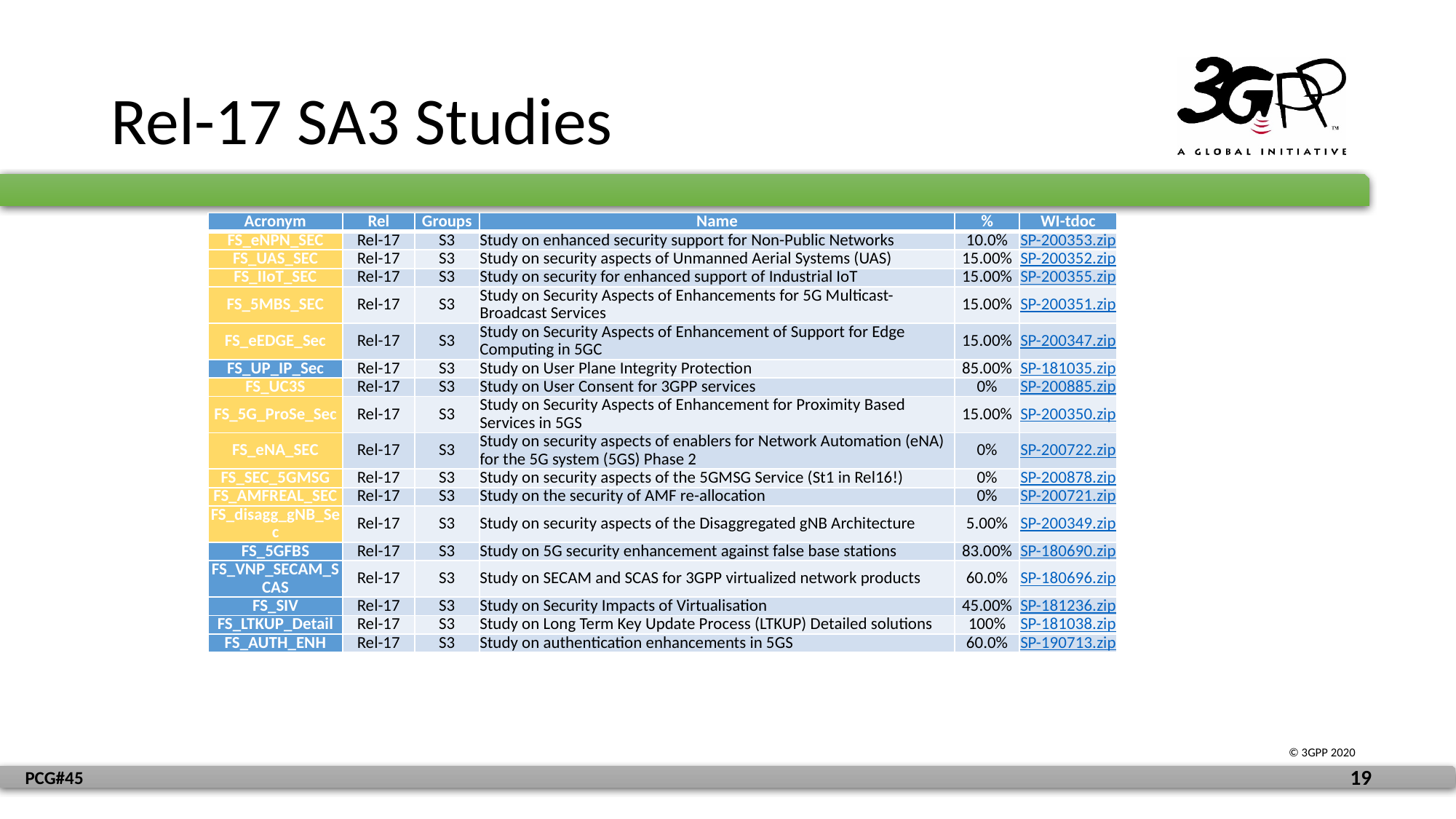

# Rel-17 SA3 Studies
| Acronym | Rel | Groups | Name | % | WI-tdoc |
| --- | --- | --- | --- | --- | --- |
| FS\_eNPN\_SEC | Rel-17 | S3 | Study on enhanced security support for Non-Public Networks | 10.0% | SP-200353.zip |
| FS\_UAS\_SEC | Rel-17 | S3 | Study on security aspects of Unmanned Aerial Systems (UAS) | 15.00% | SP-200352.zip |
| FS\_IIoT\_SEC | Rel-17 | S3 | Study on security for enhanced support of Industrial IoT | 15.00% | SP-200355.zip |
| FS\_5MBS\_SEC | Rel-17 | S3 | Study on Security Aspects of Enhancements for 5G Multicast-Broadcast Services | 15.00% | SP-200351.zip |
| FS\_eEDGE\_Sec | Rel-17 | S3 | Study on Security Aspects of Enhancement of Support for Edge Computing in 5GC | 15.00% | SP-200347.zip |
| FS\_UP\_IP\_Sec | Rel-17 | S3 | Study on User Plane Integrity Protection | 85.00% | SP-181035.zip |
| FS\_UC3S | Rel-17 | S3 | Study on User Consent for 3GPP services | 0% | SP-200885.zip |
| FS\_5G\_ProSe\_Sec | Rel-17 | S3 | Study on Security Aspects of Enhancement for Proximity Based Services in 5GS | 15.00% | SP-200350.zip |
| FS\_eNA\_SEC | Rel-17 | S3 | Study on security aspects of enablers for Network Automation (eNA) for the 5G system (5GS) Phase 2 | 0% | SP-200722.zip |
| FS\_SEC\_5GMSG | Rel-17 | S3 | Study on security aspects of the 5GMSG Service (St1 in Rel16!) | 0% | SP-200878.zip |
| FS\_AMFREAL\_SEC | Rel-17 | S3 | Study on the security of AMF re-allocation | 0% | SP-200721.zip |
| FS\_disagg\_gNB\_Sec | Rel-17 | S3 | Study on security aspects of the Disaggregated gNB Architecture | 5.00% | SP-200349.zip |
| FS\_5GFBS | Rel-17 | S3 | Study on 5G security enhancement against false base stations | 83.00% | SP-180690.zip |
| FS\_VNP\_SECAM\_SCAS | Rel-17 | S3 | Study on SECAM and SCAS for 3GPP virtualized network products | 60.0% | SP-180696.zip |
| FS\_SIV | Rel-17 | S3 | Study on Security Impacts of Virtualisation | 45.00% | SP-181236.zip |
| FS\_LTKUP\_Detail | Rel-17 | S3 | Study on Long Term Key Update Process (LTKUP) Detailed solutions | 100% | SP-181038.zip |
| FS\_AUTH\_ENH | Rel-17 | S3 | Study on authentication enhancements in 5GS | 60.0% | SP-190713.zip |